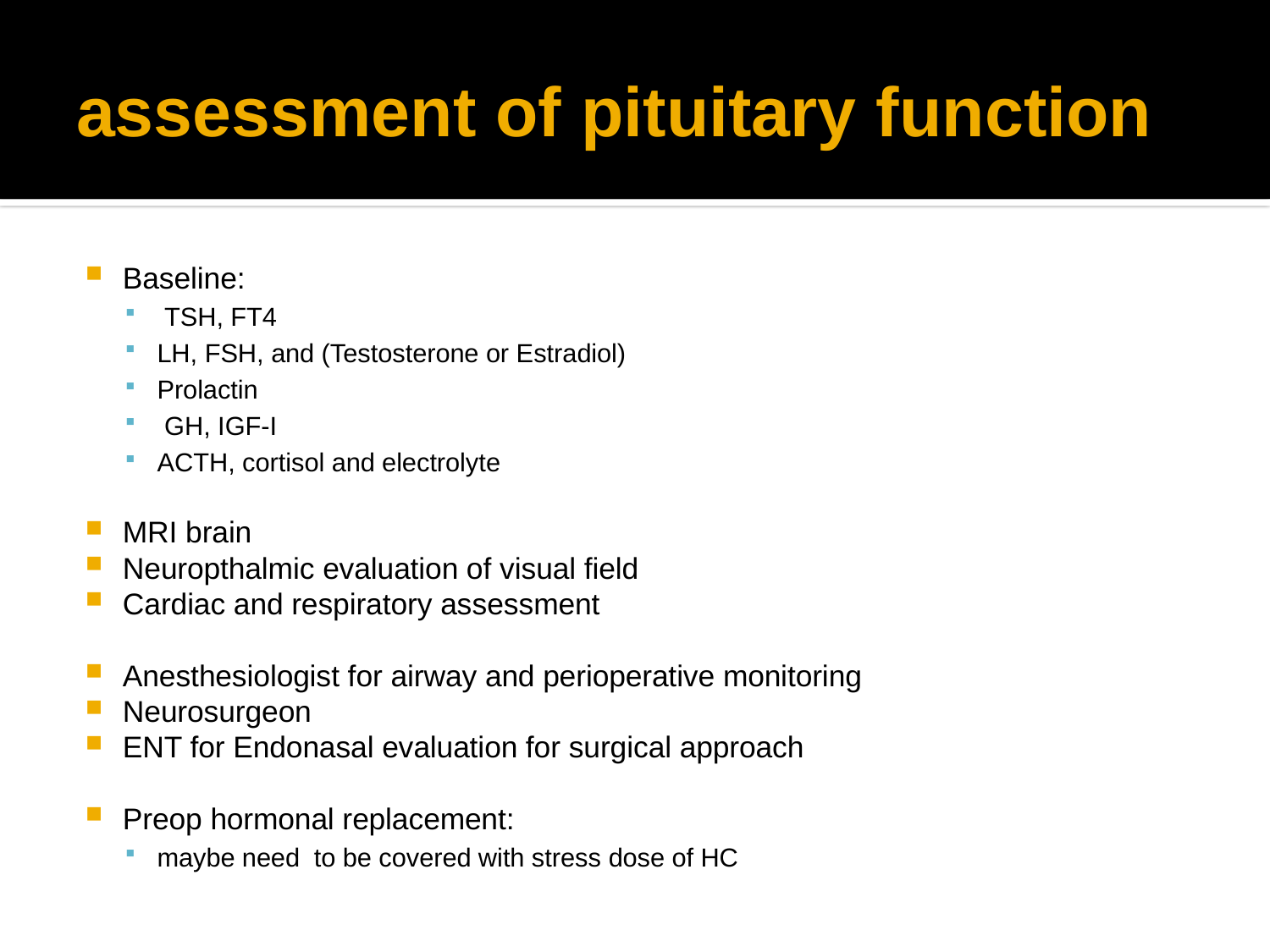

# assessment of pituitary function
Baseline:
 TSH, FT4
LH, FSH, and (Testosterone or Estradiol)
Prolactin
 GH, IGF-I
ACTH, cortisol and electrolyte

MRI brain
Neuropthalmic evaluation of visual field
Cardiac and respiratory assessment

Anesthesiologist for airway and perioperative monitoring
Neurosurgeon
ENT for Endonasal evaluation for surgical approach

Preop hormonal replacement:
maybe need  to be covered with stress dose of HC